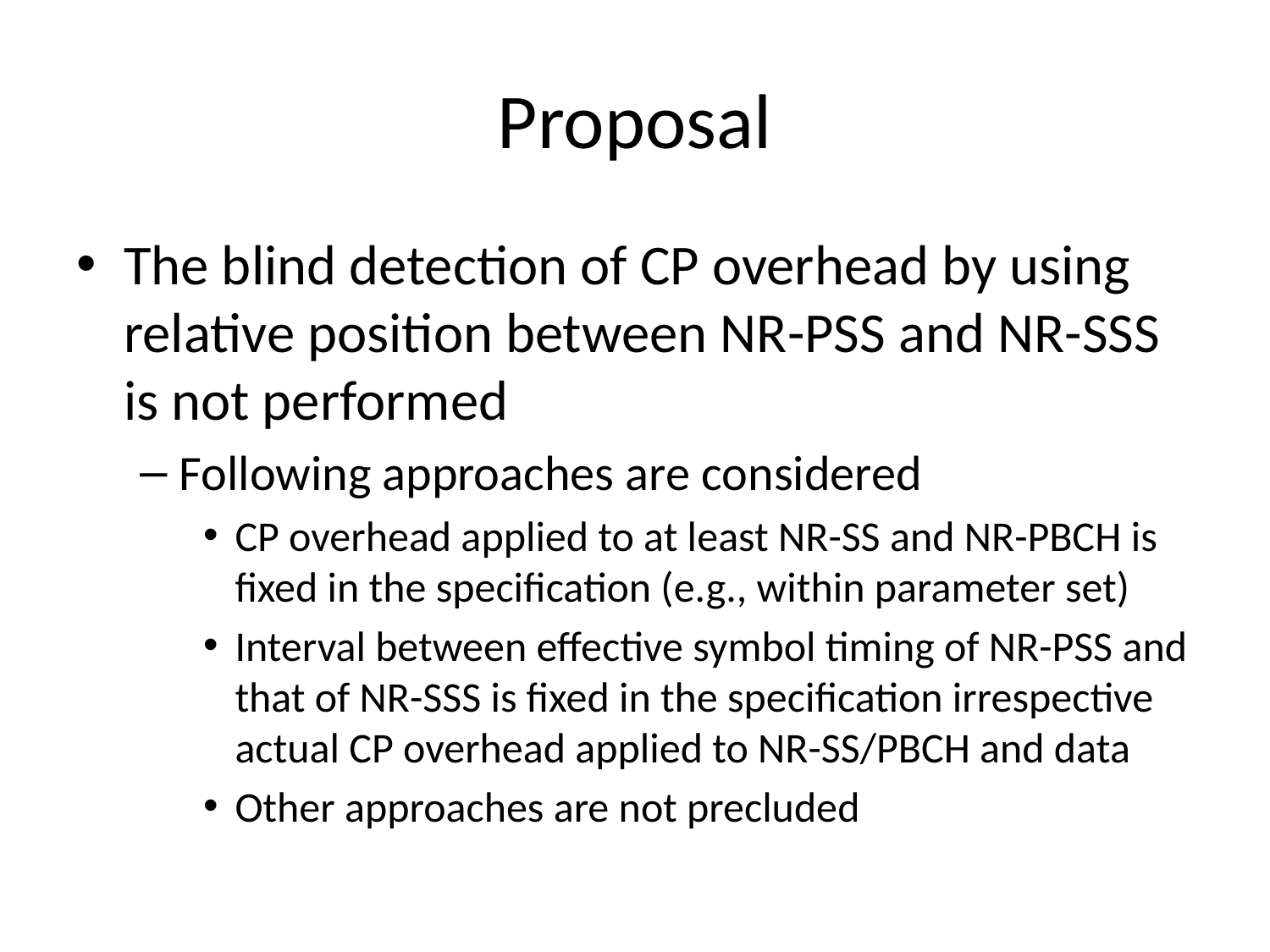

# Proposal
The blind detection of CP overhead by using relative position between NR-PSS and NR-SSS is not performed
Following approaches are considered
CP overhead applied to at least NR-SS and NR-PBCH is fixed in the specification (e.g., within parameter set)
Interval between effective symbol timing of NR-PSS and that of NR-SSS is fixed in the specification irrespective actual CP overhead applied to NR-SS/PBCH and data
Other approaches are not precluded